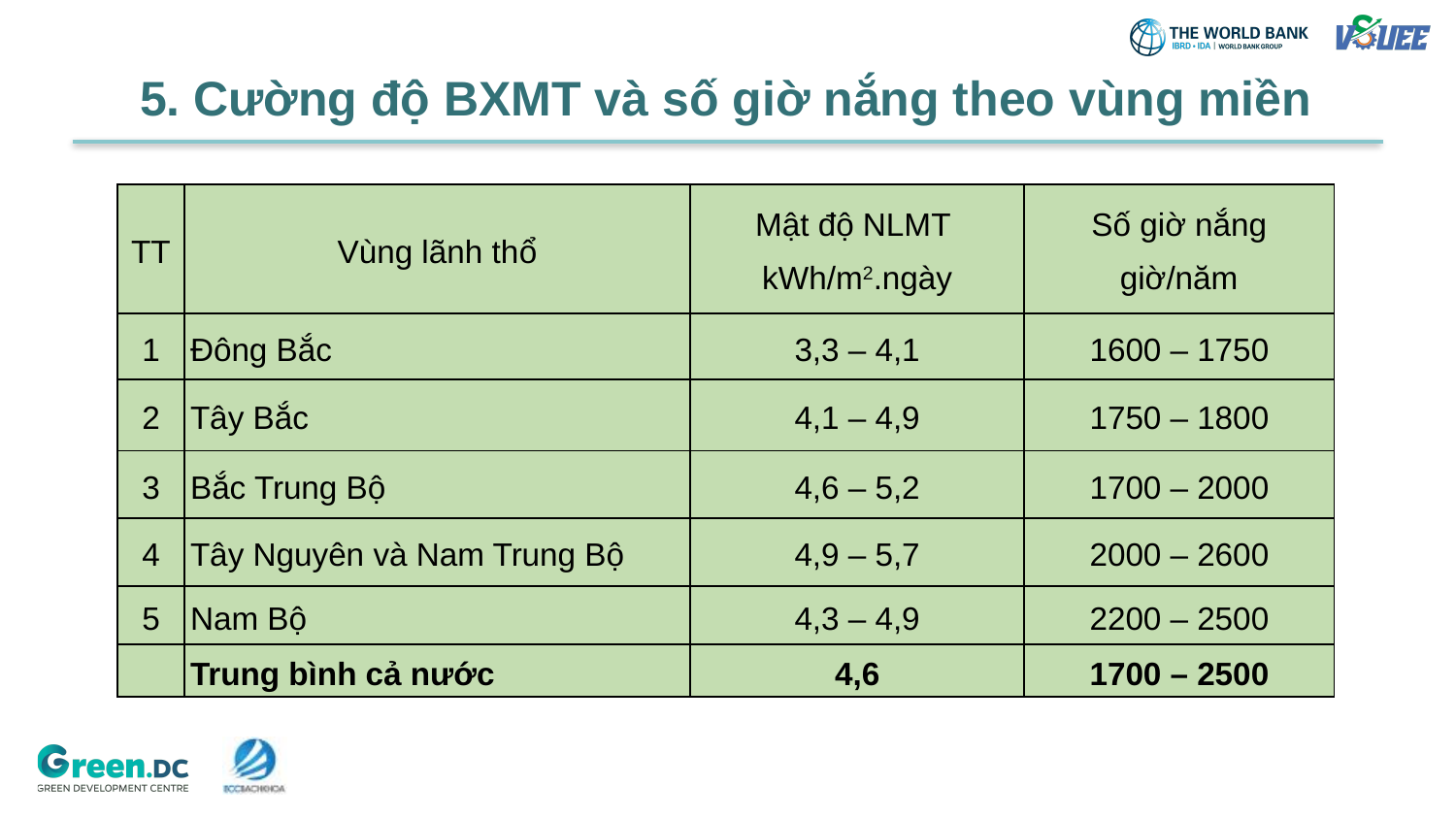

5. Cường độ BXMT và số giờ nắng theo vùng miền
| TT | Vùng lãnh thổ | Mật độ NLMT kWh/m2.ngày | Số giờ nắng giờ/năm |
| --- | --- | --- | --- |
| 1 | Đông Bắc | 3,3 – 4,1 | 1600 – 1750 |
| 2 | Tây Bắc | 4,1 – 4,9 | 1750 – 1800 |
| 3 | Bắc Trung Bộ | 4,6 – 5,2 | 1700 – 2000 |
| 4 | Tây Nguyên và Nam Trung Bộ | 4,9 – 5,7 | 2000 – 2600 |
| 5 | Nam Bộ | 4,3 – 4,9 | 2200 – 2500 |
|  | Trung bình cả nước | 4,6 | 1700 – 2500 |